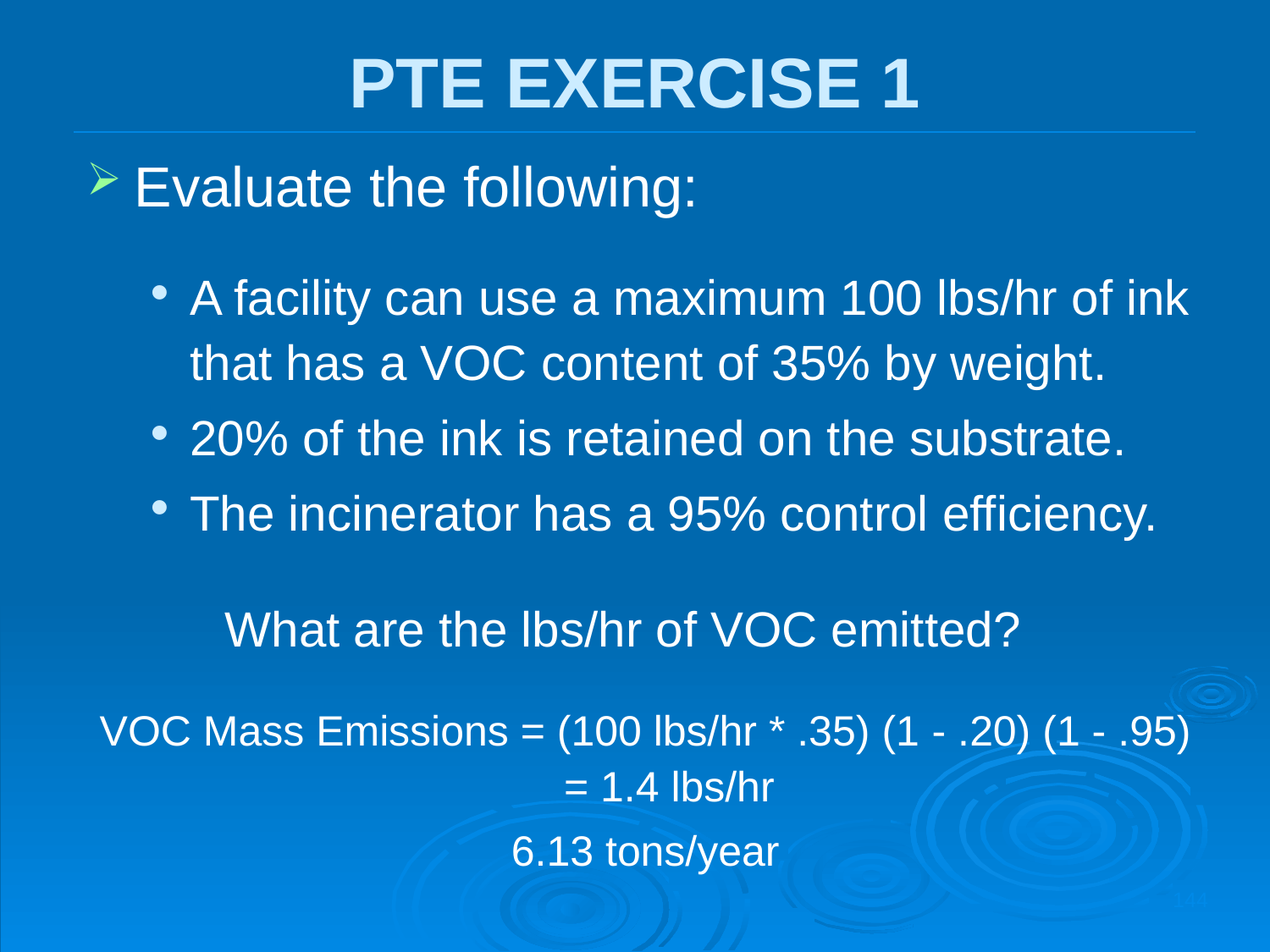

PTE EXERCISE 1
Evaluate the following:

A facility can use a maximum 100 lbs/hr of ink that has a VOC content of 35% by weight.
20% of the ink is retained on the substrate.
The incinerator has a 95% control efficiency.

	What are the lbs/hr of VOC emitted?

VOC Mass Emissions = (100 lbs/hr * .35) (1 - .20) (1 - .95) = 1.4 lbs/hr
6.13 tons/year

144